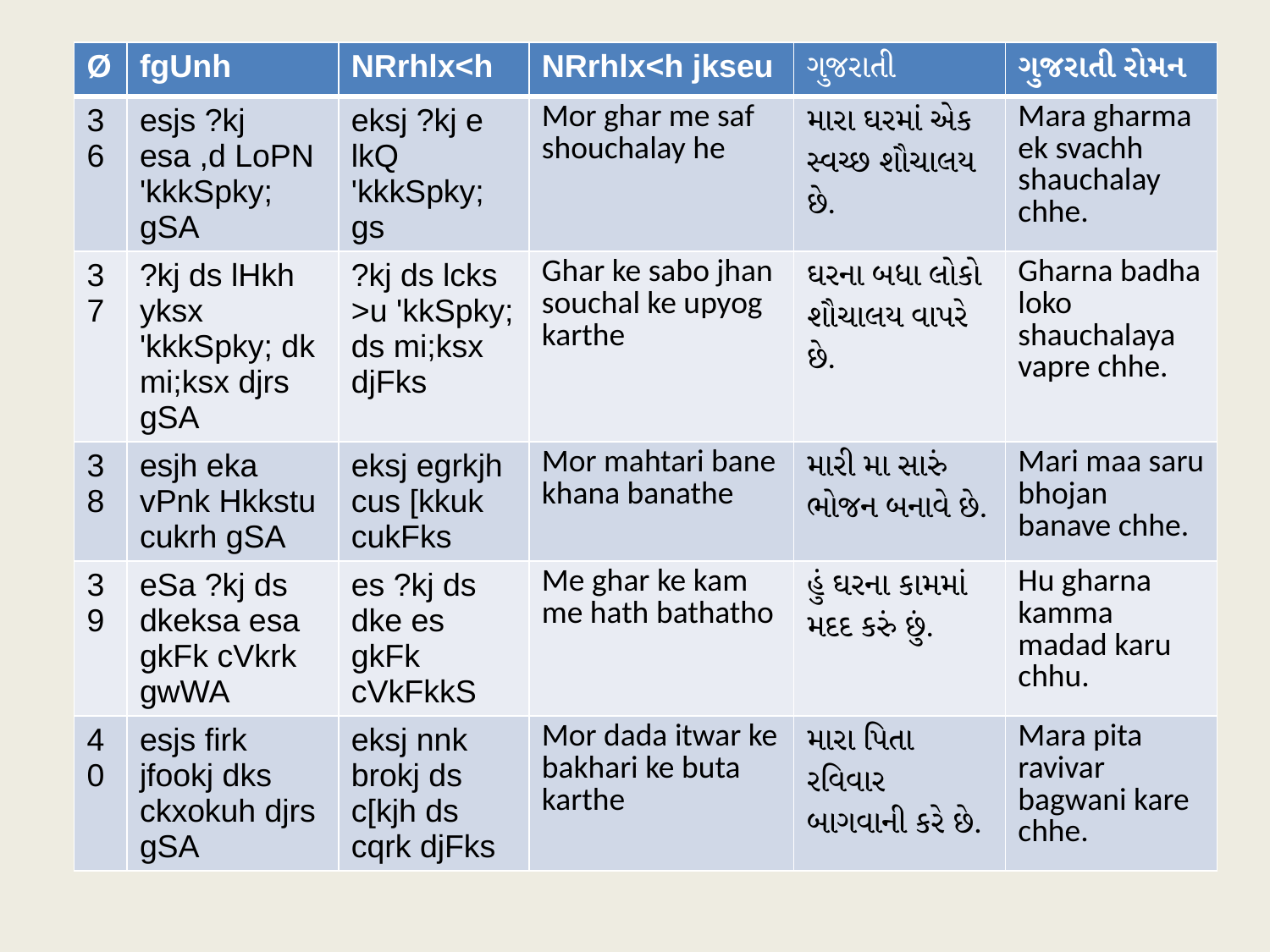

#
| Ø | fgUnh | NRrhlx<h | NRrhlx<h jkseu | ગુજરાતી | ગુજરાતી રોમન |
| --- | --- | --- | --- | --- | --- |
| 36 | esjs ?kj esa ,d LoPN 'kkkSpky; gSA | eksj ?kj e lkQ 'kkkSpky; gs | Mor ghar me saf shouchalay he | મારા ઘરમાં એક સ્વચ્છ શૌચાલય છે. | Mara gharma ek svachh shauchalay chhe. |
| 37 | ?kj ds lHkh yksx 'kkkSpky; dk mi;ksx djrs gSA | ?kj ds lcks >u 'kkSpky; ds mi;ksx djFks | Ghar ke sabo jhan souchal ke upyog karthe | ઘરના બધા લોકો શૌચાલય વાપરે છે. | Gharna badha loko shauchalaya vapre chhe. |
| 38 | esjh eka vPnk Hkkstu cukrh gSA | eksj egrkjh cus [kkuk cukFks | Mor mahtari bane khana banathe | મારી મા સારું ભોજન બનાવે છે. | Mari maa saru bhojan banave chhe. |
| 39 | eSa ?kj ds dkeksa esa gkFk cVkrk gwWA | es ?kj ds dke es gkFk cVkFkkS | Me ghar ke kam me hath bathatho | હું ઘરના કામમાં મદદ કરું છું. | Hu gharna kamma madad karu chhu. |
| 40 | esjs firk jfookj dks ckxokuh djrs gSA | eksj nnk brokj ds c[kjh ds cqrk djFks | Mor dada itwar ke bakhari ke buta karthe | મારા પિતા રવિવાર બાગવાની કરે છે. | Mara pita ravivar bagwani kare chhe. |